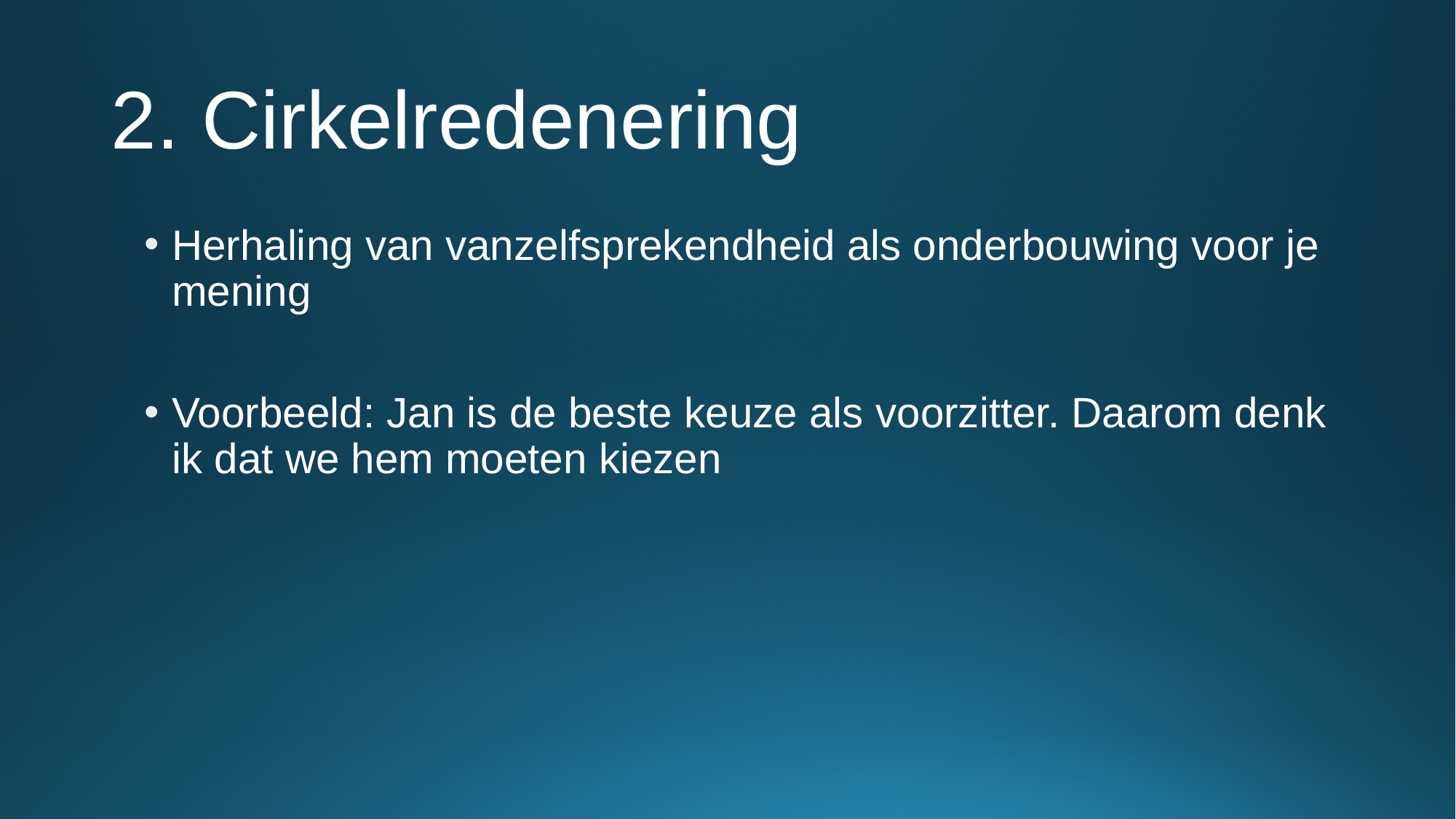

# 2. Cirkelredenering
Herhaling van vanzelfsprekendheid als onderbouwing voor je mening

Voorbeeld: Jan is de beste keuze als voorzitter. Daarom denk ik dat we hem moeten kiezen